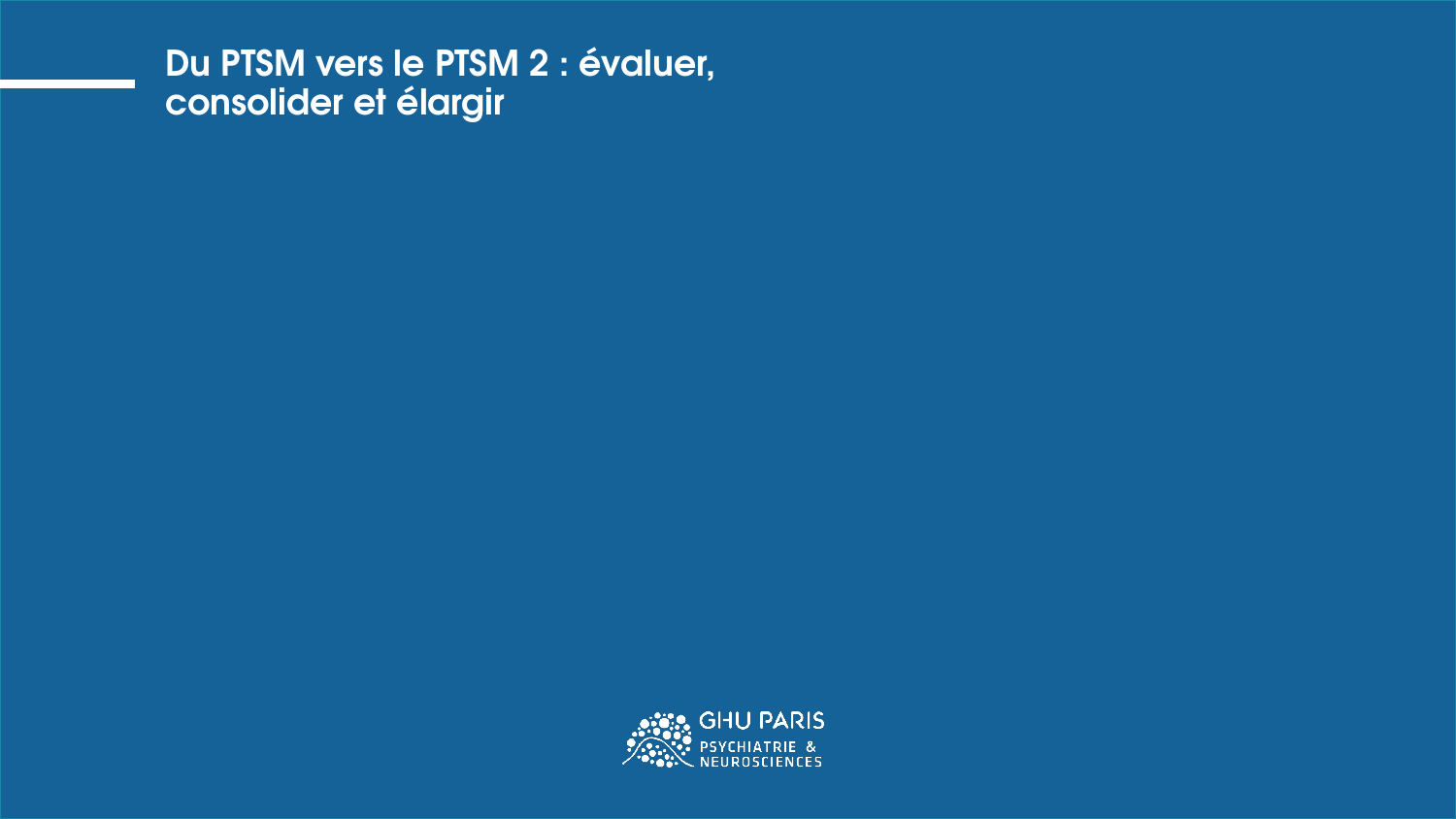

# Du PTSM vers le PTSM 2 : évaluer, consolider et élargir